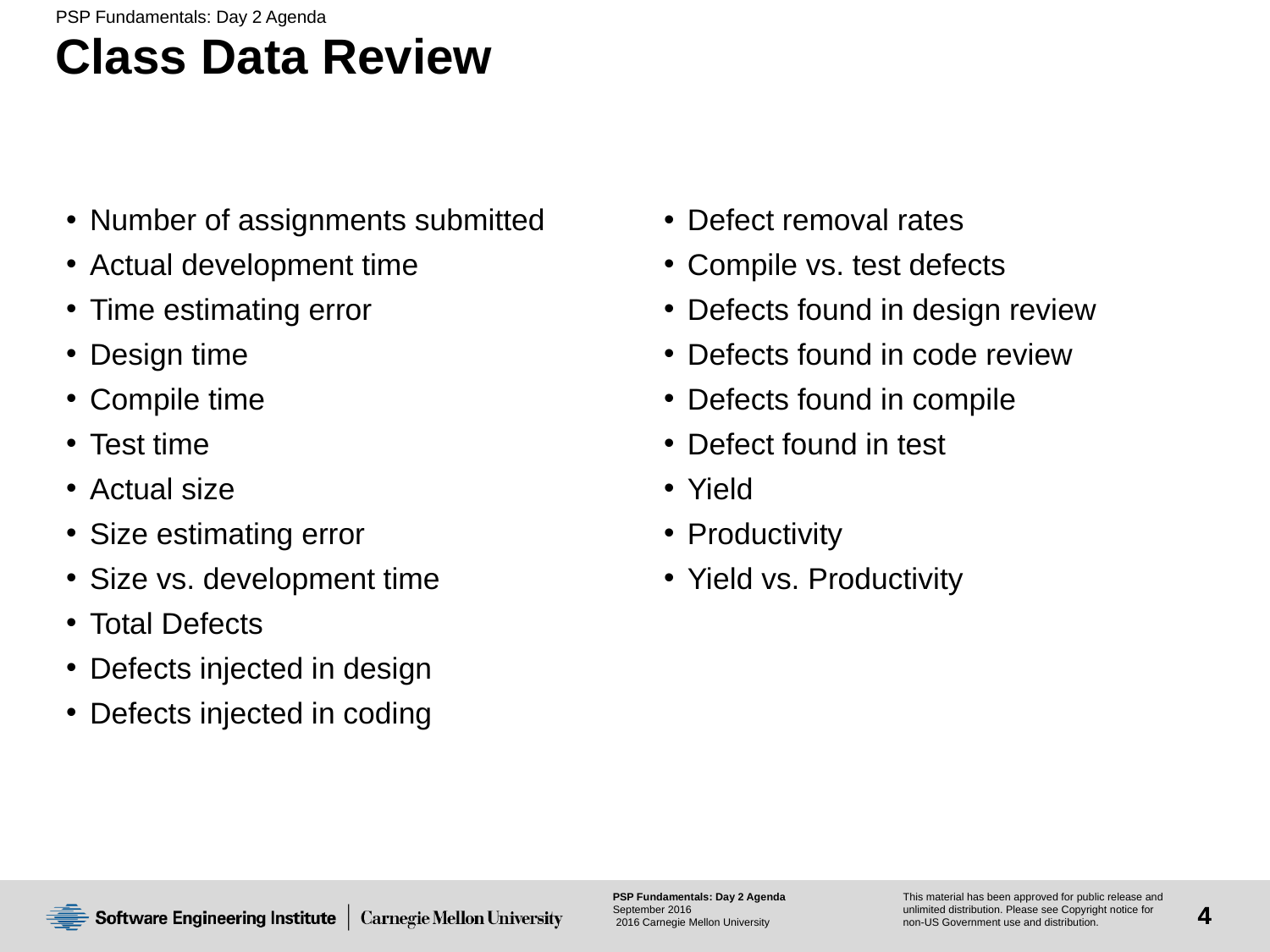

# Class Data Review
Number of assignments submitted
Actual development time
Time estimating error
Design time
Compile time
Test time
Actual size
Size estimating error
Size vs. development time
Total Defects
Defects injected in design
Defects injected in coding
Defect removal rates
Compile vs. test defects
Defects found in design review
Defects found in code review
Defects found in compile
Defect found in test
Yield
Productivity
Yield vs. Productivity